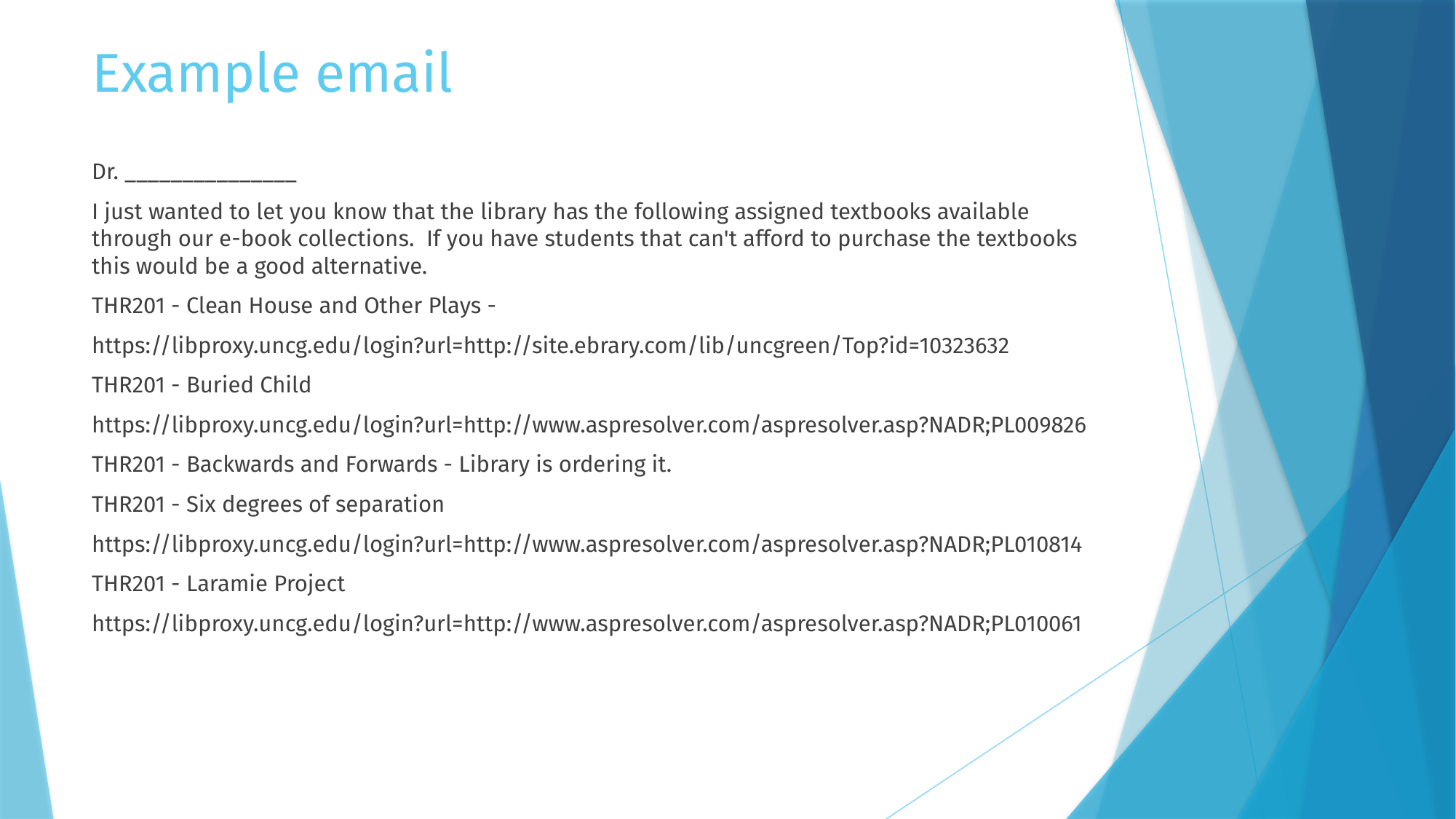

# Example email
Dr. _______________
I just wanted to let you know that the library has the following assigned textbooks available through our e-book collections.  If you have students that can't afford to purchase the textbooks this would be a good alternative.
THR201 - Clean House and Other Plays -
https://libproxy.uncg.edu/login?url=http://site.ebrary.com/lib/uncgreen/Top?id=10323632
THR201 - Buried Child
https://libproxy.uncg.edu/login?url=http://www.aspresolver.com/aspresolver.asp?NADR;PL009826
THR201 - Backwards and Forwards - Library is ordering it.
THR201 - Six degrees of separation
https://libproxy.uncg.edu/login?url=http://www.aspresolver.com/aspresolver.asp?NADR;PL010814
THR201 - Laramie Project
https://libproxy.uncg.edu/login?url=http://www.aspresolver.com/aspresolver.asp?NADR;PL010061